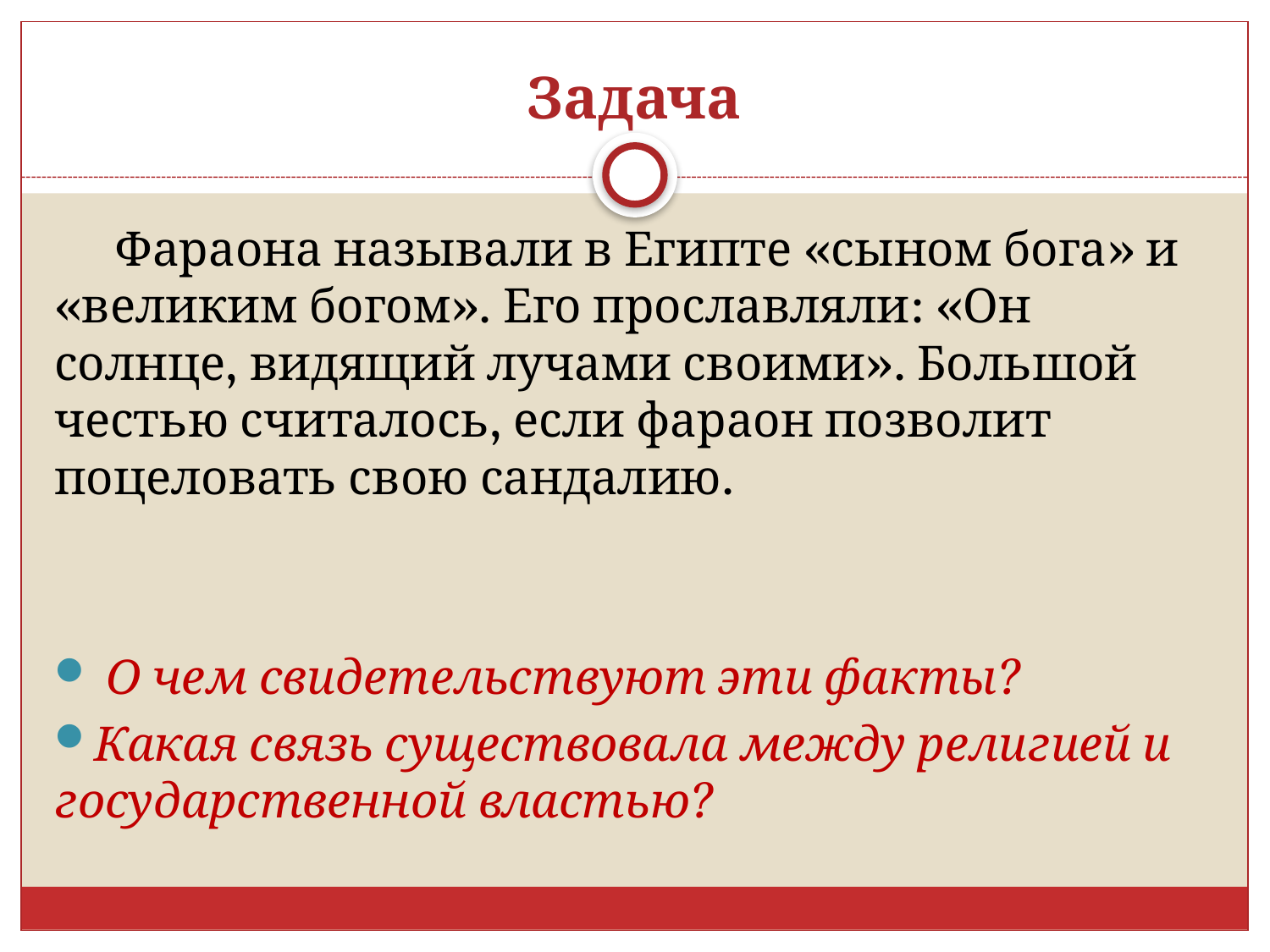

# Задача
Фараона называли в Египте «сыном бога» и «великим богом». Его прославляли: «Он солнце, видящий лучами своими». Большой честью считалось, если фараон позволит поцеловать свою сандалию.

 О чем свидетельствуют эти факты?
Какая связь существовала между религией и государственной властью?